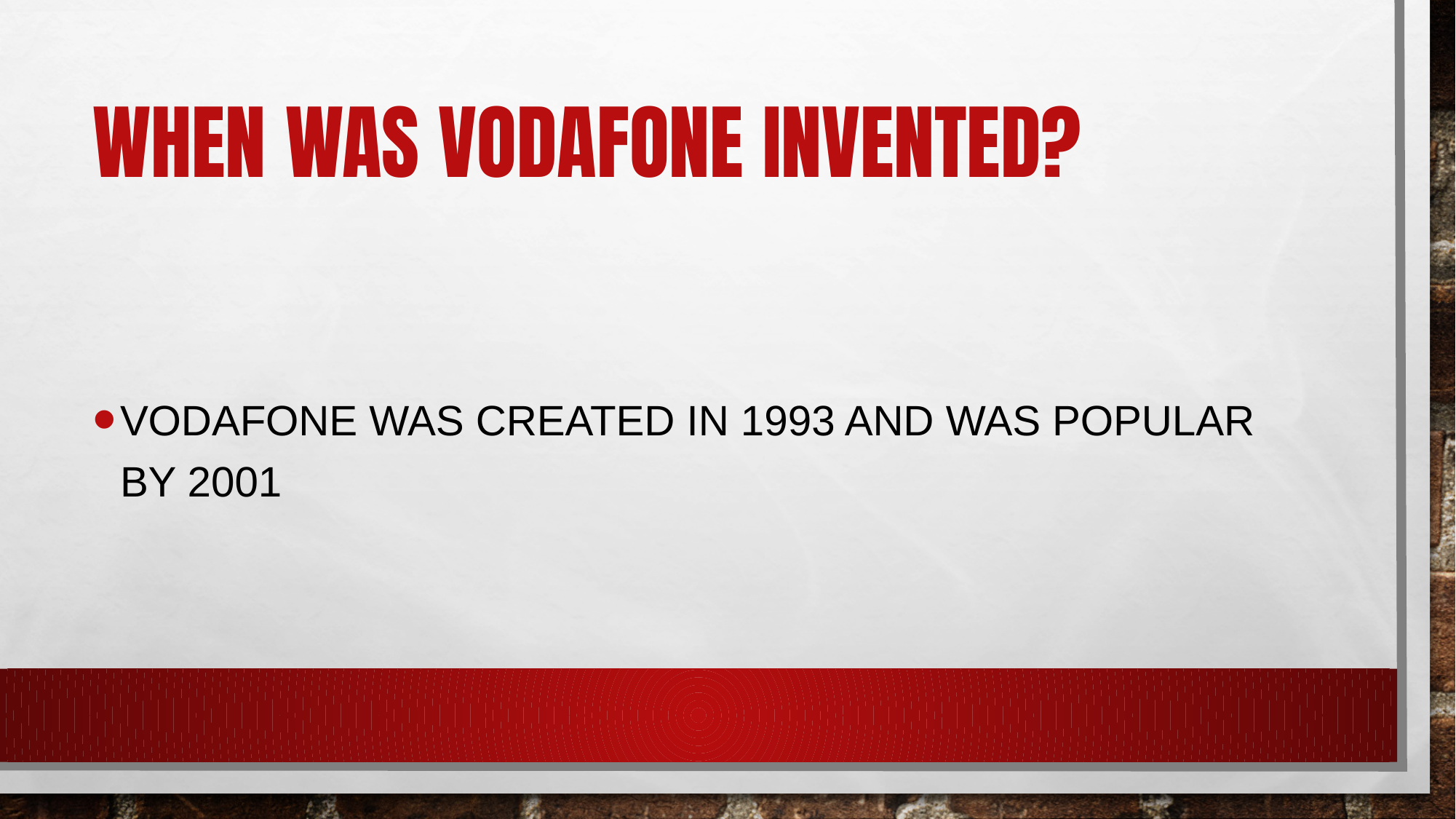

# When was Vodafone invented?
Vodafone was created in 1993 and was popular by 2001